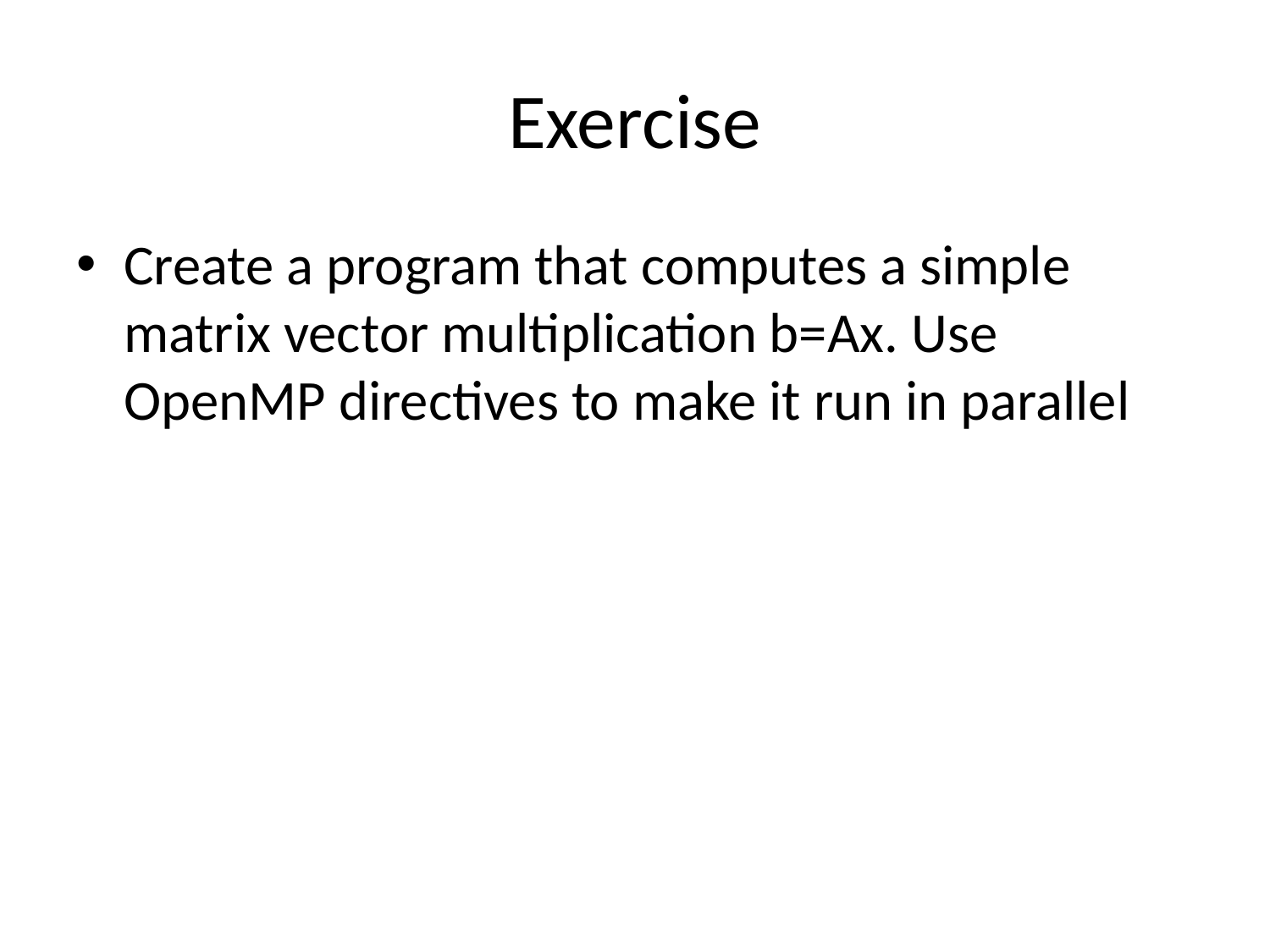

# Exercise
Create a program that computes a simple matrix vector multiplication b=Ax. Use OpenMP directives to make it run in parallel